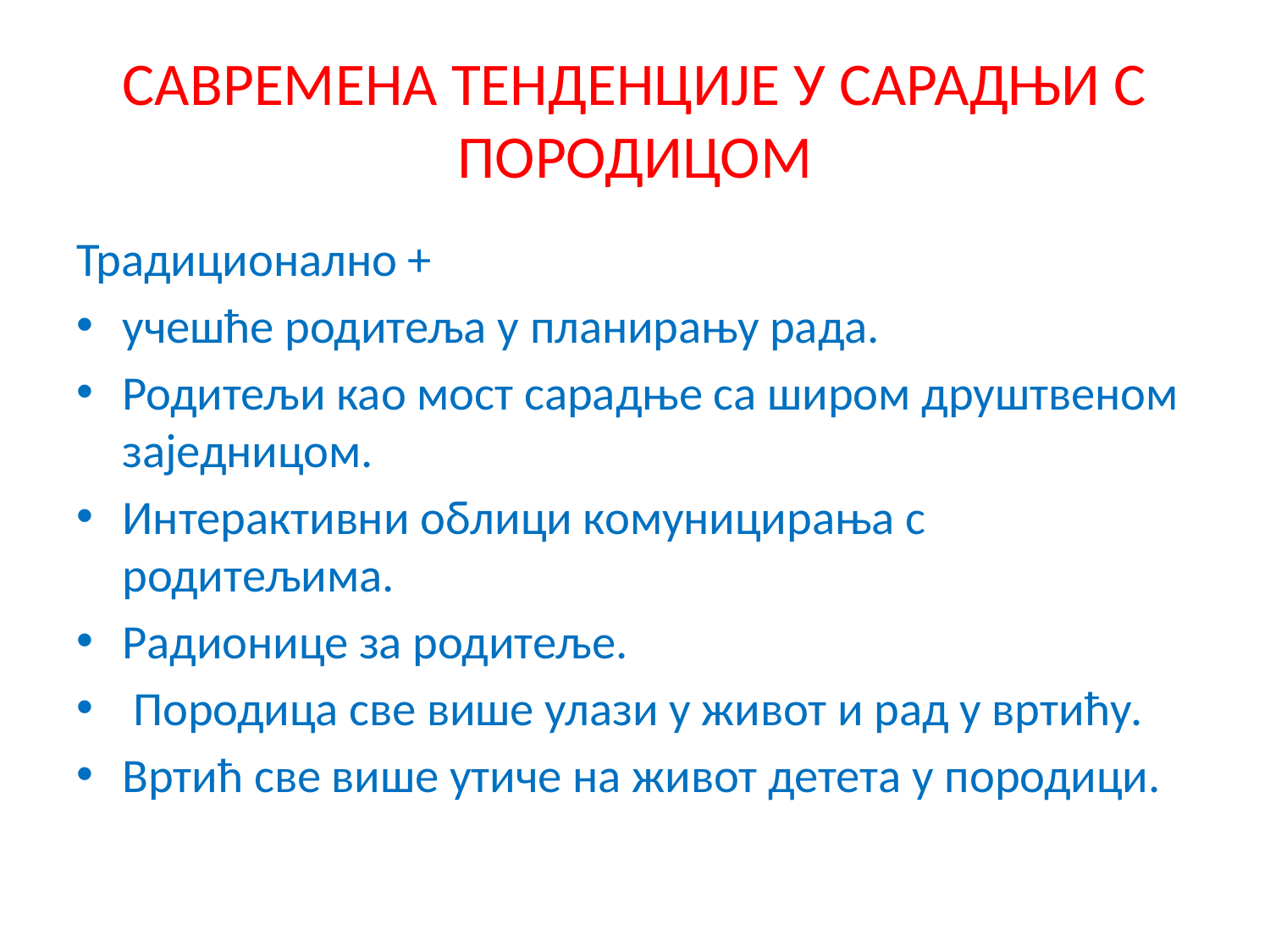

# САВРЕМЕНА ТЕНДЕНЦИЈЕ У САРАДЊИ С ПОРОДИЦОМ
Традиционално +
учешће родитеља у планирању рада.
Родитељи као мост сарадње са широм друштвеном заједницом.
Интерактивни облици комуницирања с родитељима.
Радионице за родитеље.
 Породица све више улази у живот и рад у вртићу.
Вртић све више утиче на живот детета у породици.